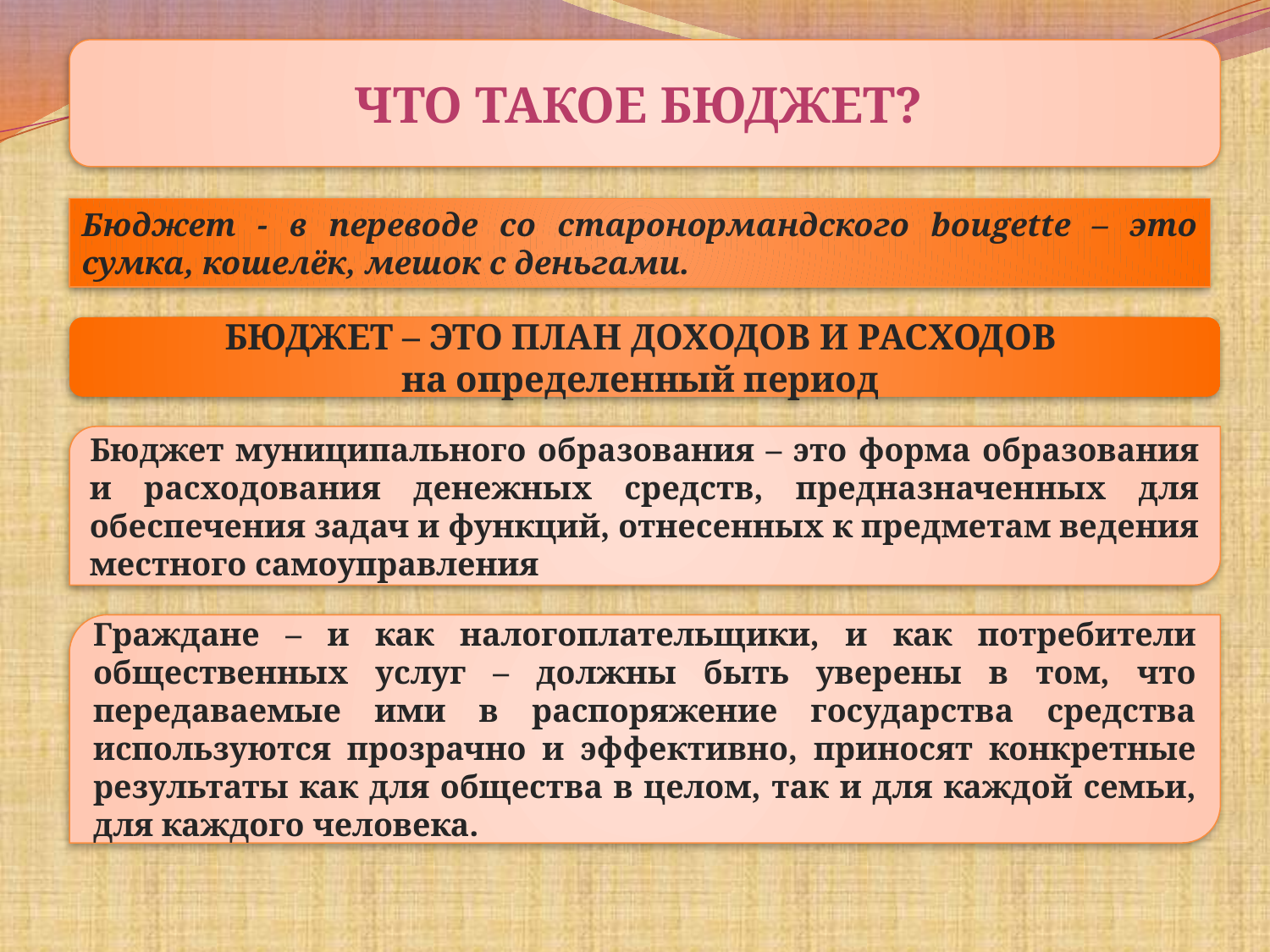

ЧТО ТАКОЕ БЮДЖЕТ?
Бюджет - в переводе со старонормандского bougette – это сумка, кошелёк, мешок с деньгами.
БЮДЖЕТ – ЭТО ПЛАН ДОХОДОВ И РАСХОДОВ
на определенный период
Бюджет муниципального образования – это форма образования и расходования денежных средств, предназначенных для обеспечения задач и функций, отнесенных к предметам ведения местного самоуправления
Граждане – и как налогоплательщики, и как потребители общественных услуг – должны быть уверены в том, что передаваемые ими в распоряжение государства средства используются прозрачно и эффективно, приносят конкретные результаты как для общества в целом, так и для каждой семьи, для каждого человека.